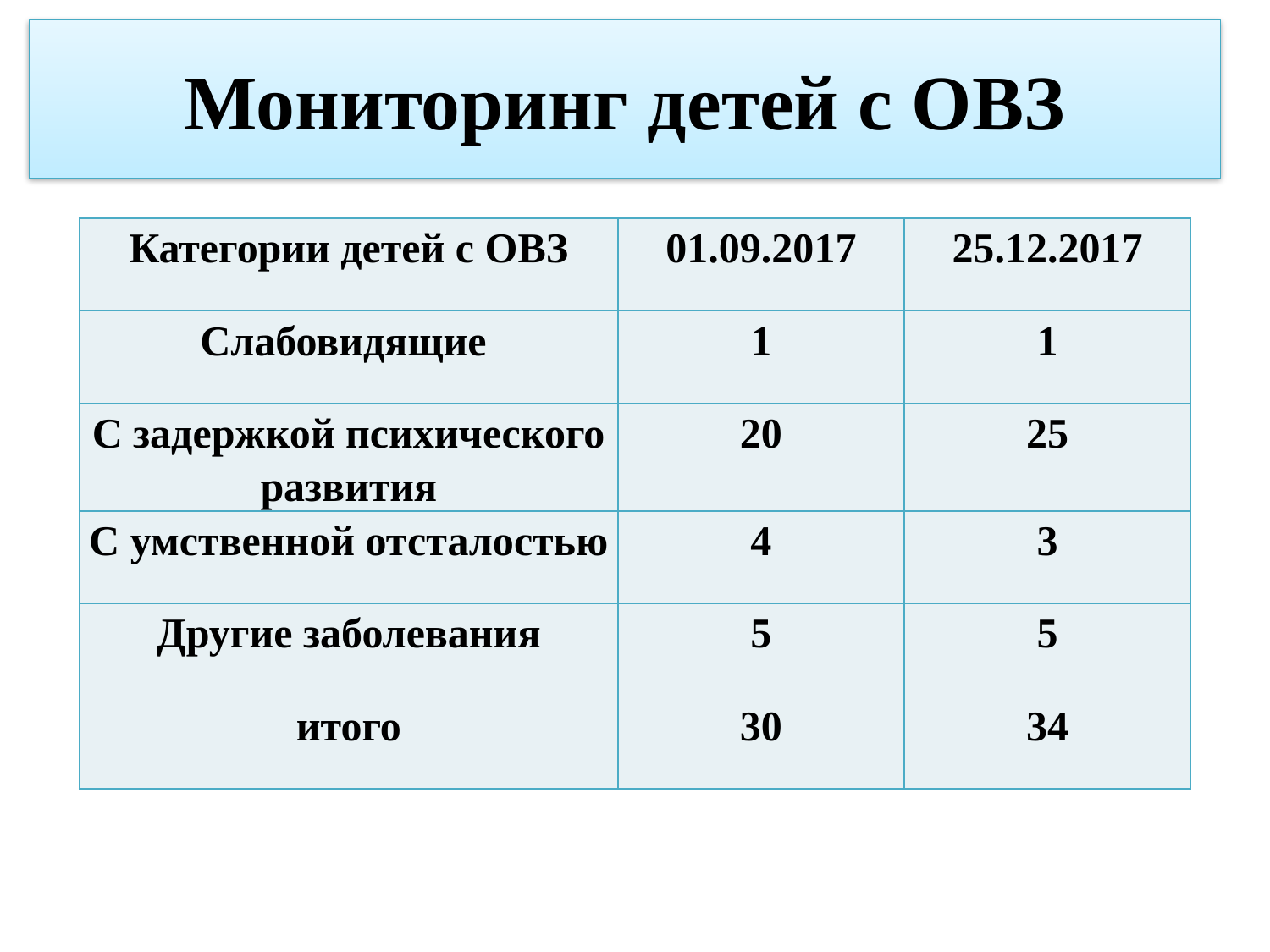

# Мониторинг детей с ОВЗ
| Категории детей с ОВЗ | 01.09.2017 | 25.12.2017 |
| --- | --- | --- |
| Слабовидящие | 1 | 1 |
| С задержкой психического развития | 20 | 25 |
| С умственной отсталостью | 4 | 3 |
| Другие заболевания | 5 | 5 |
| итого | 30 | 34 |